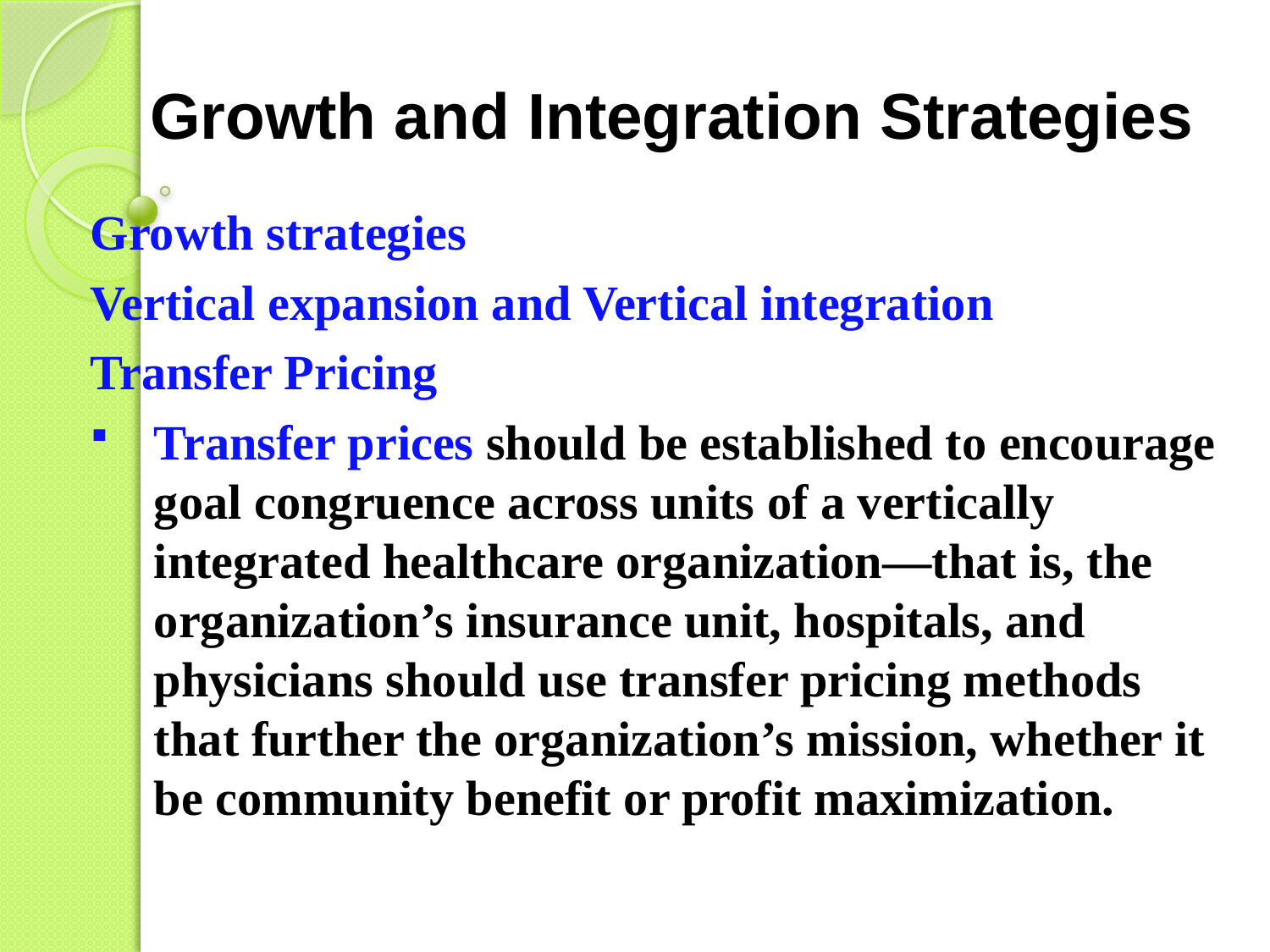

# Growth and Integration Strategies
Growth strategies
Vertical expansion and Vertical integration
Transfer Pricing
Transfer prices should be established to encourage goal congruence across units of a vertically integrated healthcare organization—that is, the organization’s insurance unit, hospitals, and physicians should use transfer pricing methods that further the organization’s mission, whether it be community benefit or profit maximization.